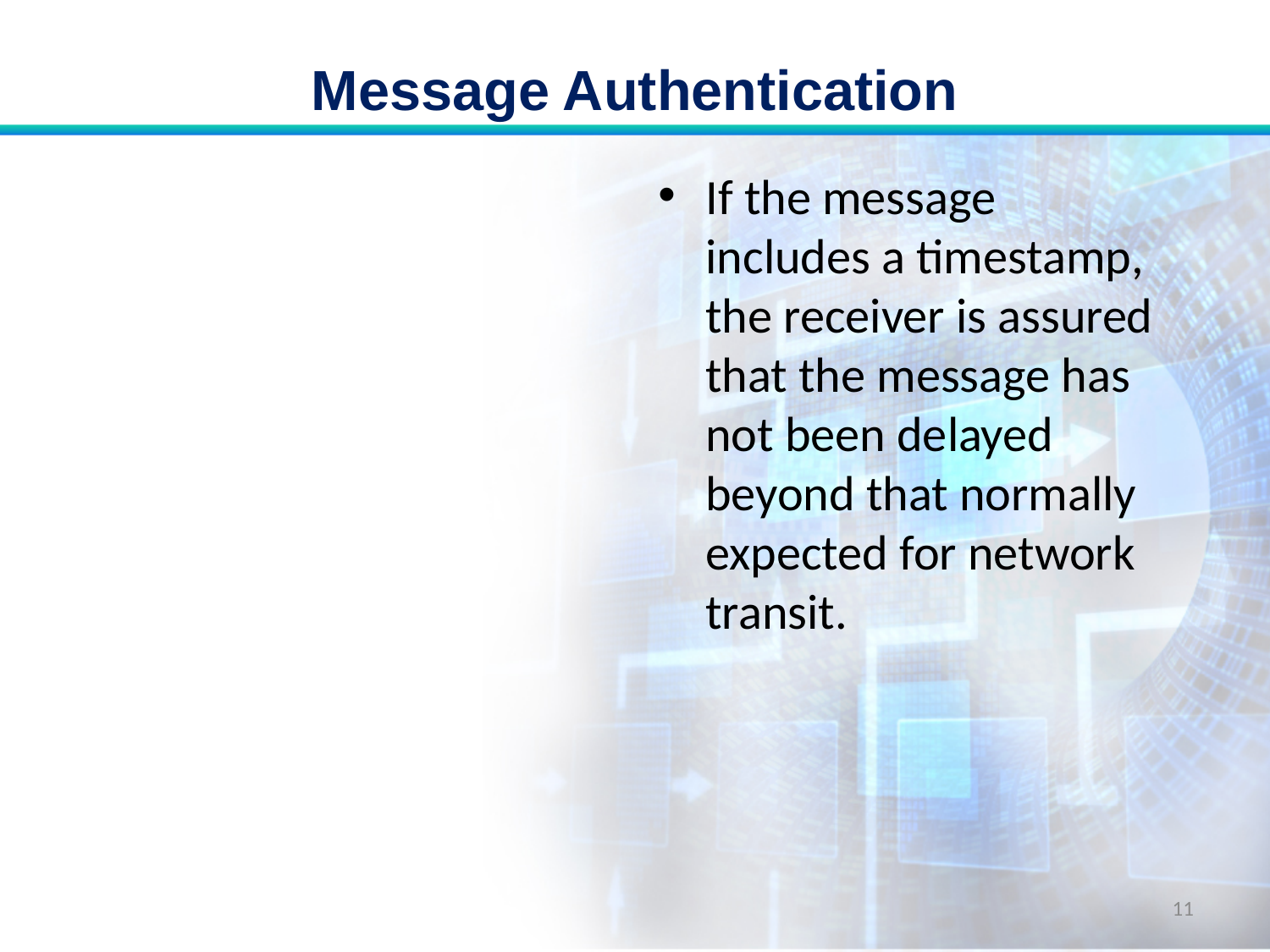

# Message Authentication
If the message includes a timestamp, the receiver is assured that the message has not been delayed beyond that normally expected for network transit.
11